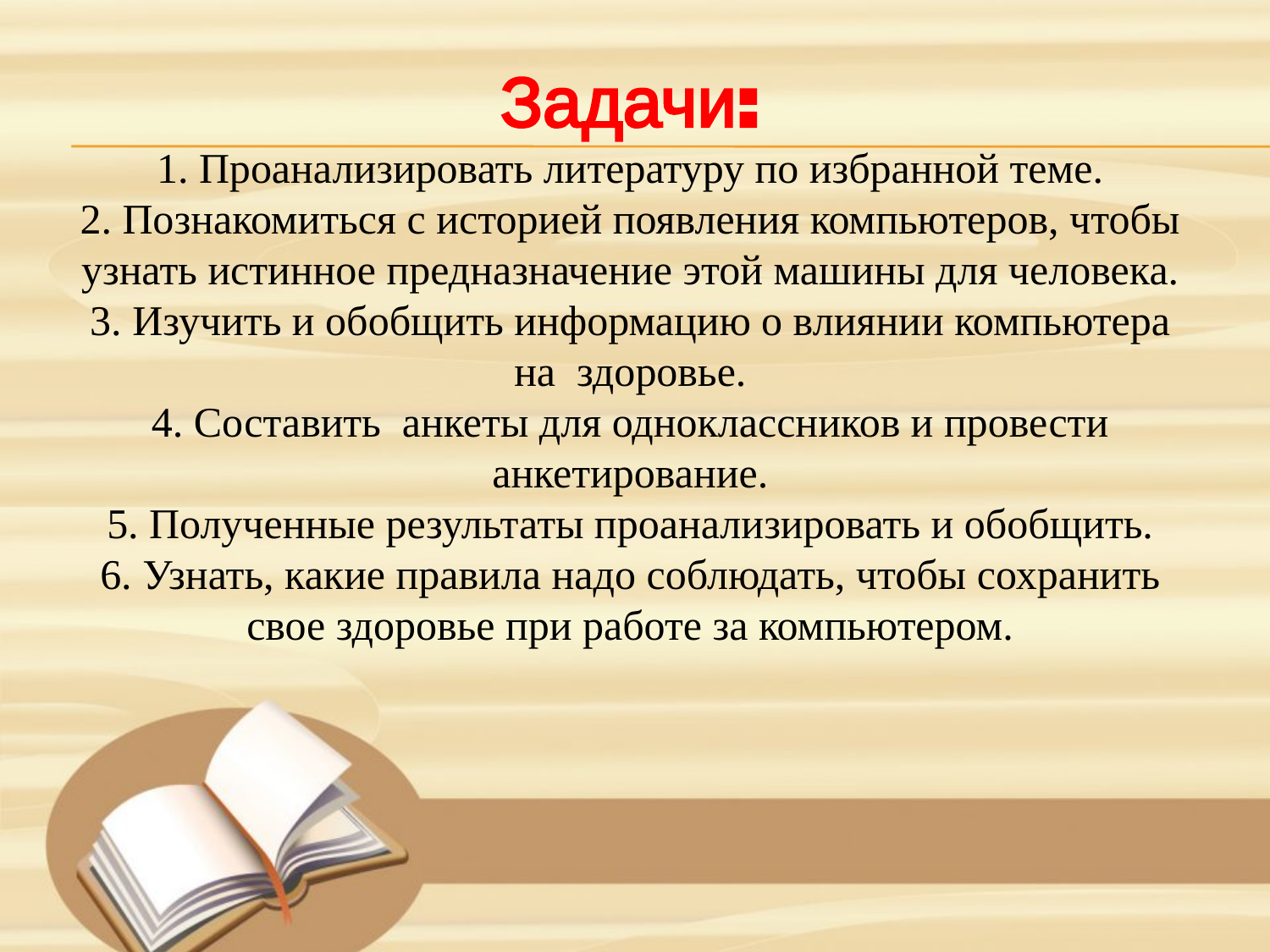

Задачи:
1. Проанализировать литературу по избранной теме.
2. Познакомиться с историей появления компьютеров, чтобы узнать истинное предназначение этой машины для человека.
3. Изучить и обобщить информацию о влиянии компьютера на  здоровье.
4. Составить  анкеты для одноклассников и провести анкетирование.
5. Полученные результаты проанализировать и обобщить.
6. Узнать, какие правила надо соблюдать, чтобы сохранить свое здоровье при работе за компьютером.